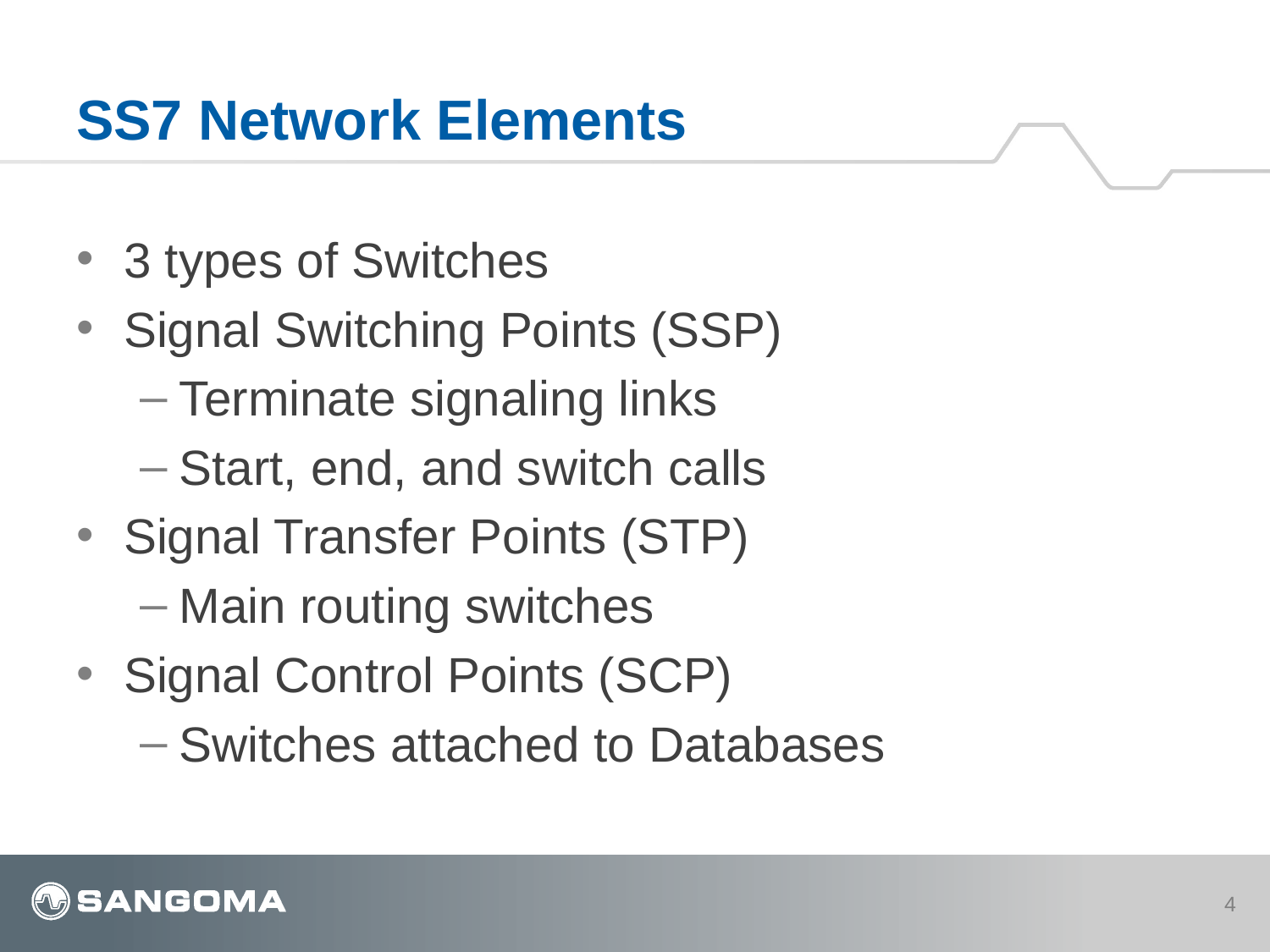

# SS7 Network Elements
3 types of Switches
Signal Switching Points (SSP)
Terminate signaling links
Start, end, and switch calls
Signal Transfer Points (STP)
Main routing switches
Signal Control Points (SCP)
Switches attached to Databases
4